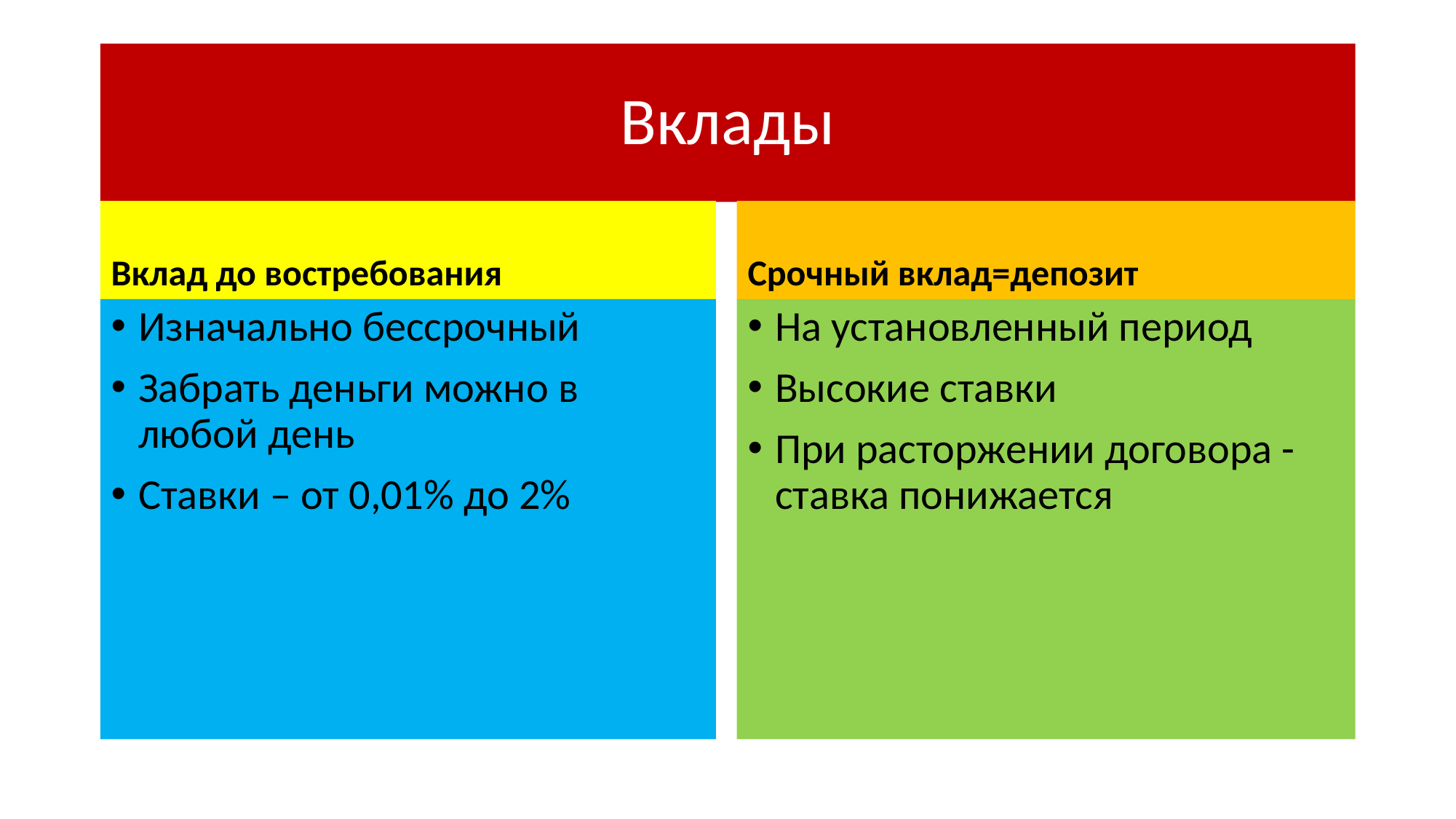

# Вклады
Вклад до востребования
Срочный вклад=депозит
Изначально бессрочный
Забрать деньги можно в любой день
Ставки – от 0,01% до 2%
На установленный период
Высокие ставки
При расторжении договора - ставка понижается